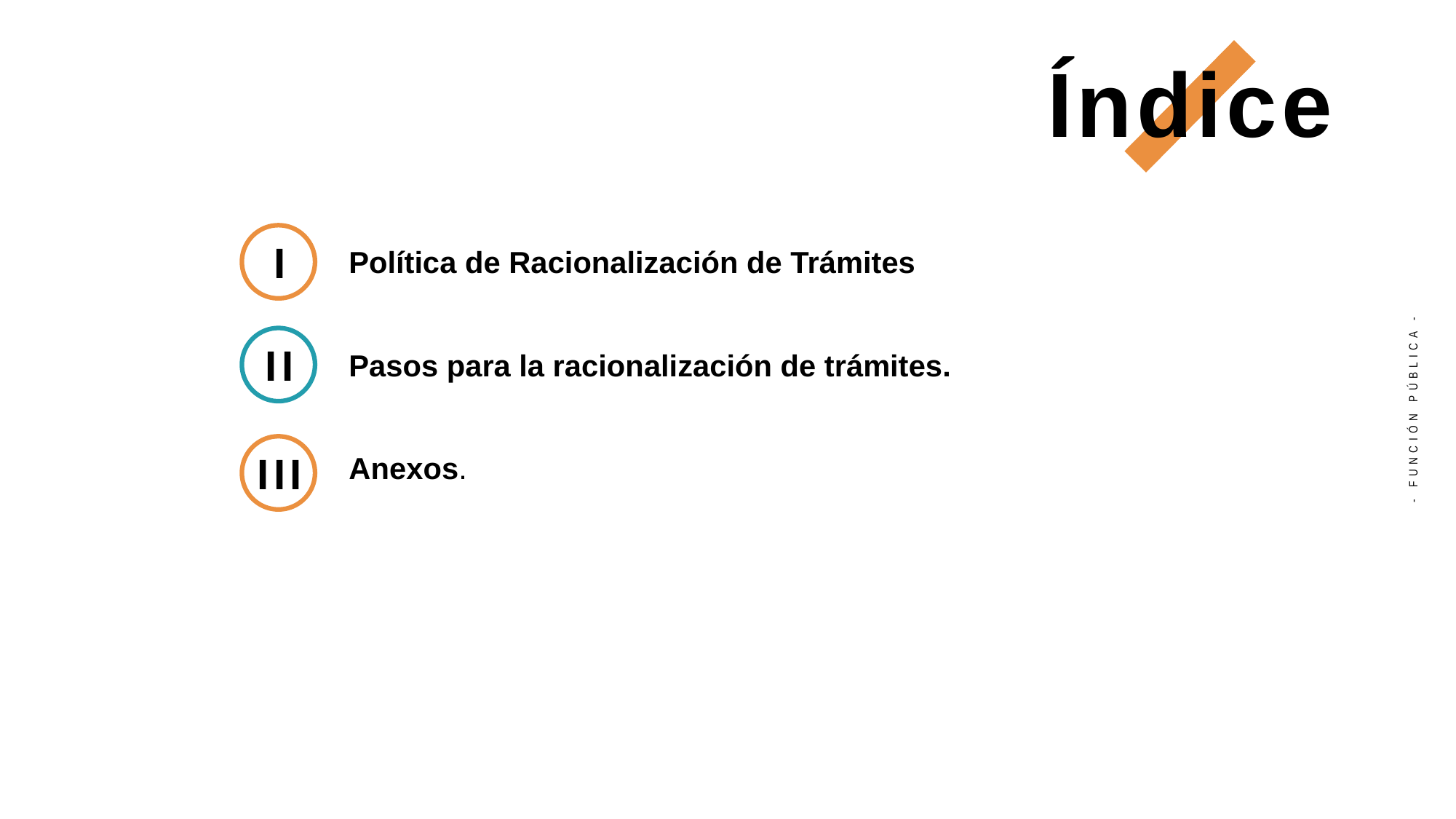

Índice

I
Política de Racionalización de Trámites

II
Pasos para la racionalización de trámites.

III
Anexos.